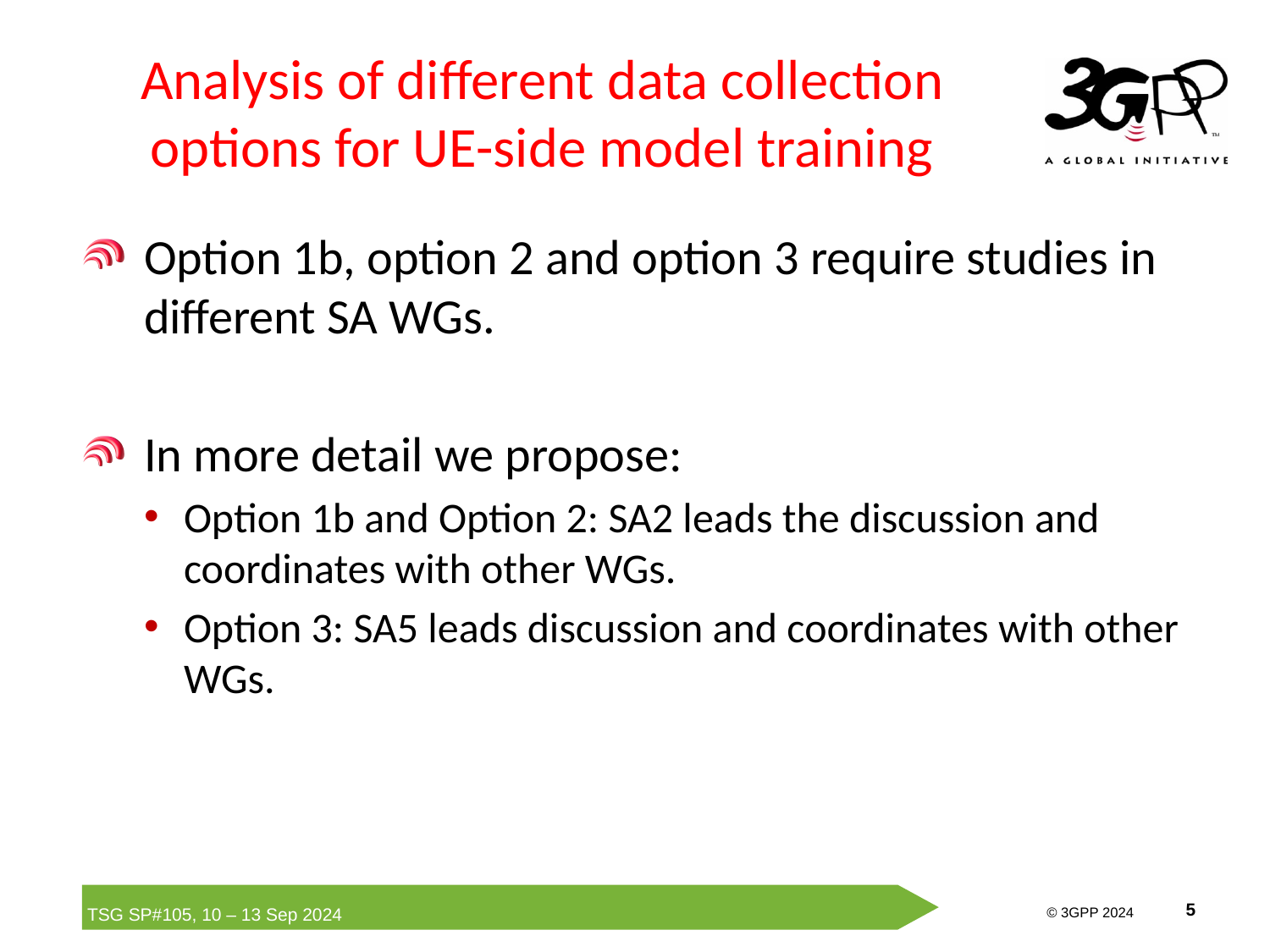

# Analysis of different data collection options for UE-side model training
Option 1b, option 2 and option 3 require studies in different SA WGs.

In more detail we propose:
Option 1b and Option 2: SA2 leads the discussion and coordinates with other WGs.
Option 3: SA5 leads discussion and coordinates with other WGs.